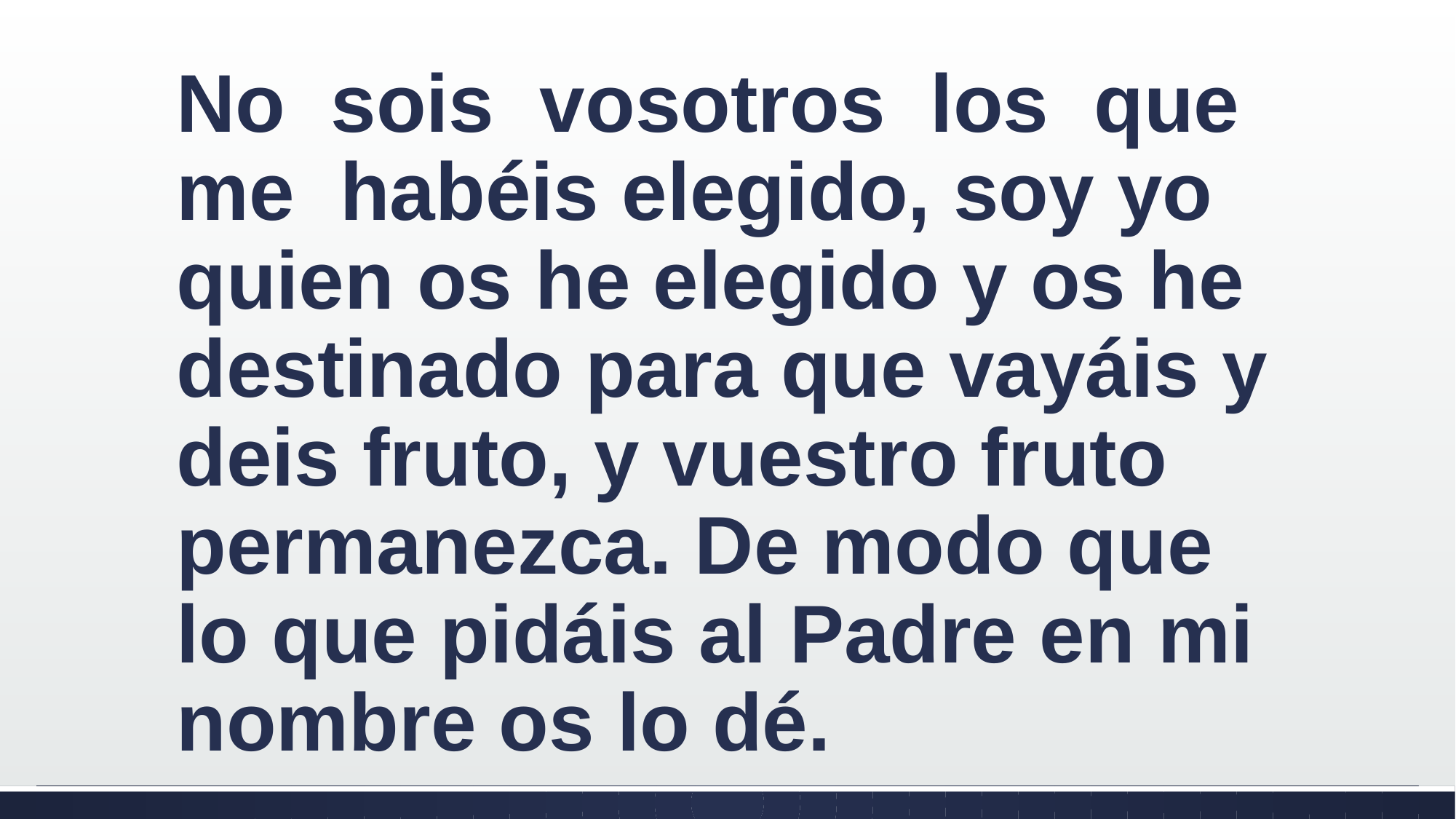

#
No  sois  vosotros  los  que  me  habéis elegido, soy yo quien os he elegido y os he destinado para que vayáis y deis fruto, y vuestro fruto permanezca. De modo que lo que pidáis al Padre en mi nombre os lo dé.